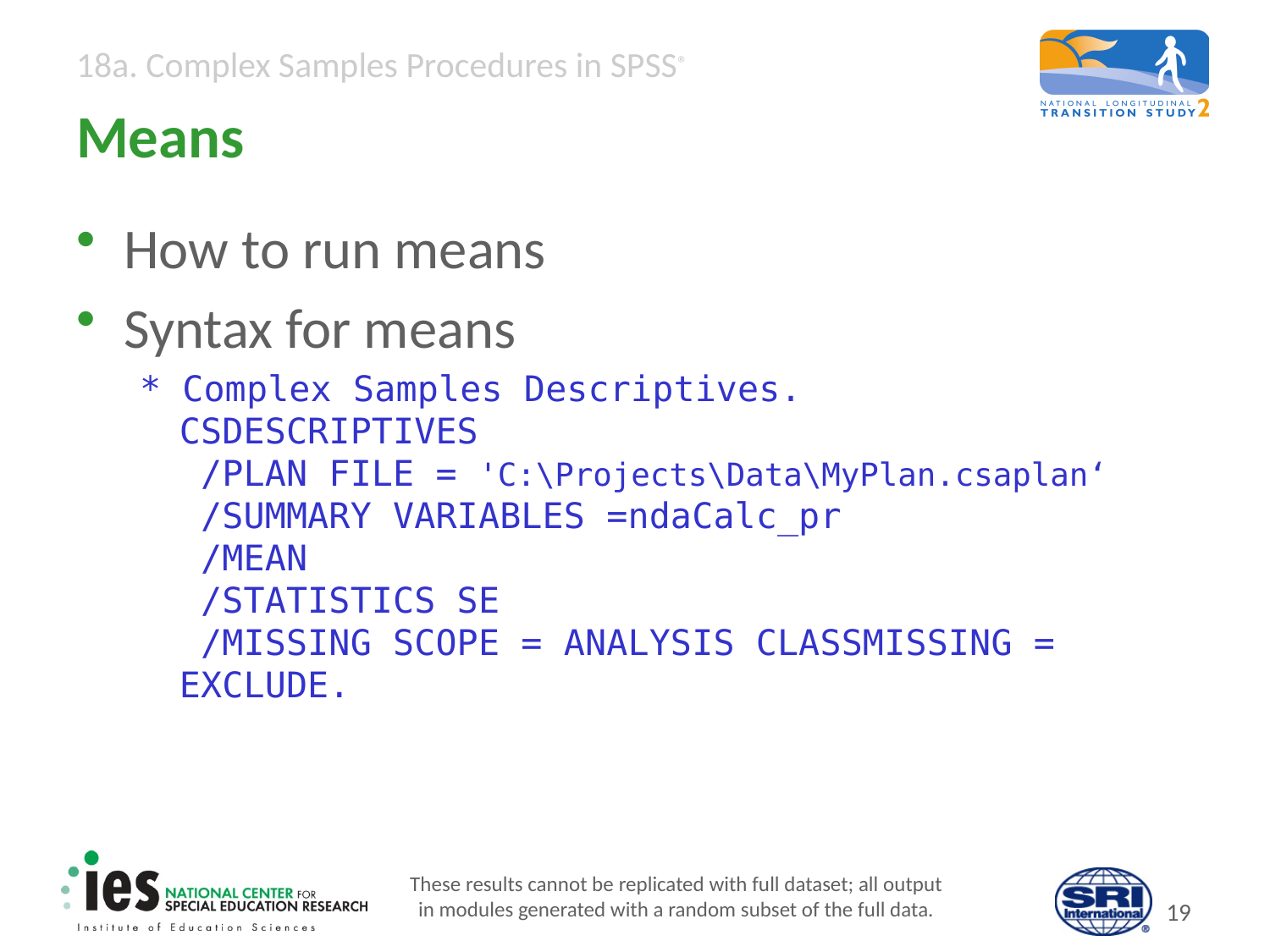

# Means
How to run means
Syntax for means
* Complex Samples Descriptives.
CSDESCRIPTIVES
 /PLAN FILE = 'C:\Projects\Data\MyPlan.csaplan‘
 /SUMMARY VARIABLES =ndaCalc_pr
 /MEAN
 /STATISTICS SE
 /MISSING SCOPE = ANALYSIS CLASSMISSING = EXCLUDE.

These results cannot be replicated with full dataset; all output
in modules generated with a random subset of the full data.
19